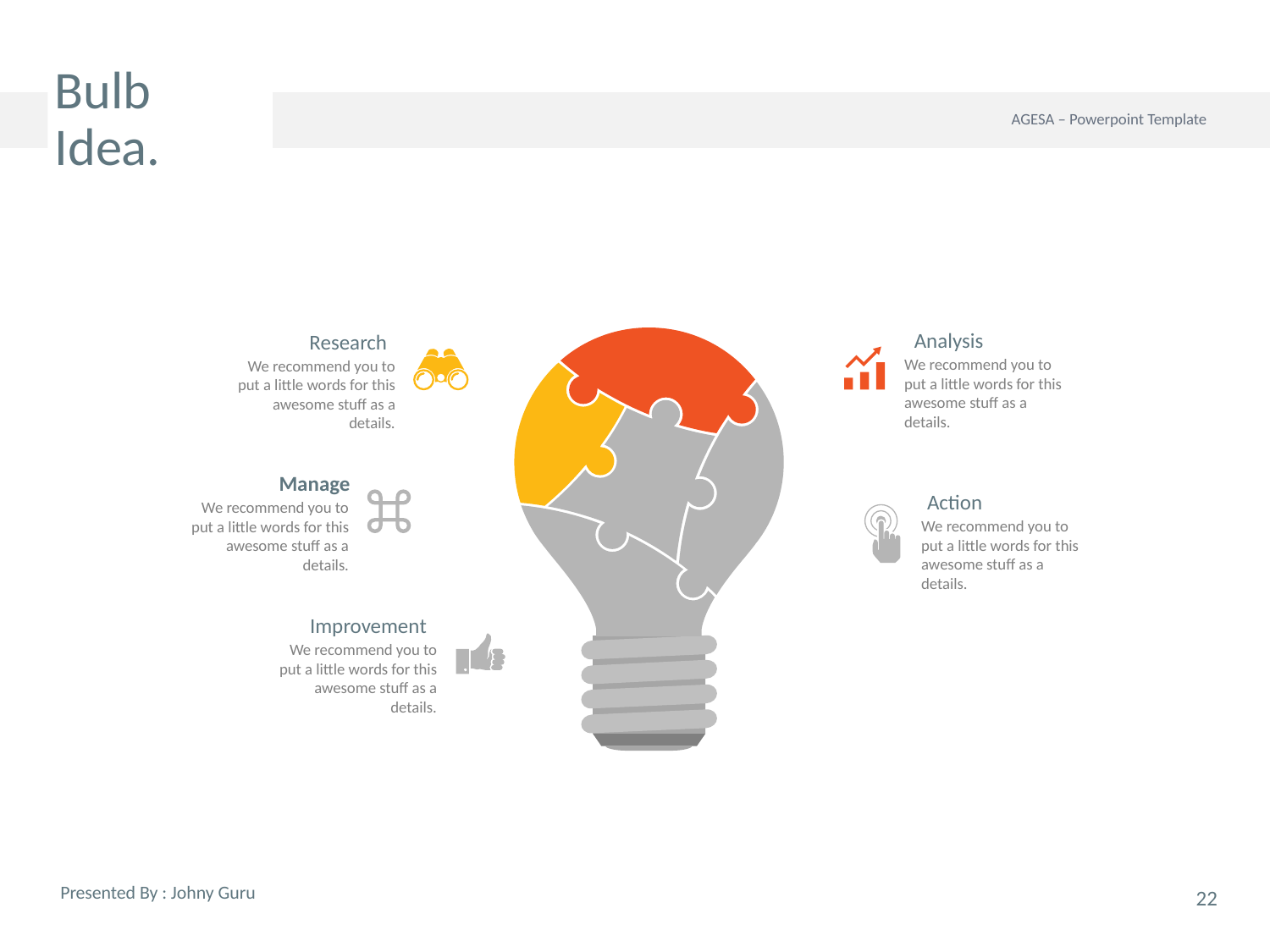

Bulb Idea.
Analysis
Research

We recommend you to put a little words for this awesome stuff as a details.
We recommend you to put a little words for this awesome stuff as a details.

Manage
We recommend you to put a little words for this awesome stuff as a details.
Action

We recommend you to put a little words for this awesome stuff as a details.
Improvement

We recommend you to put a little words for this awesome stuff as a details.
Presented By : Johny Guru